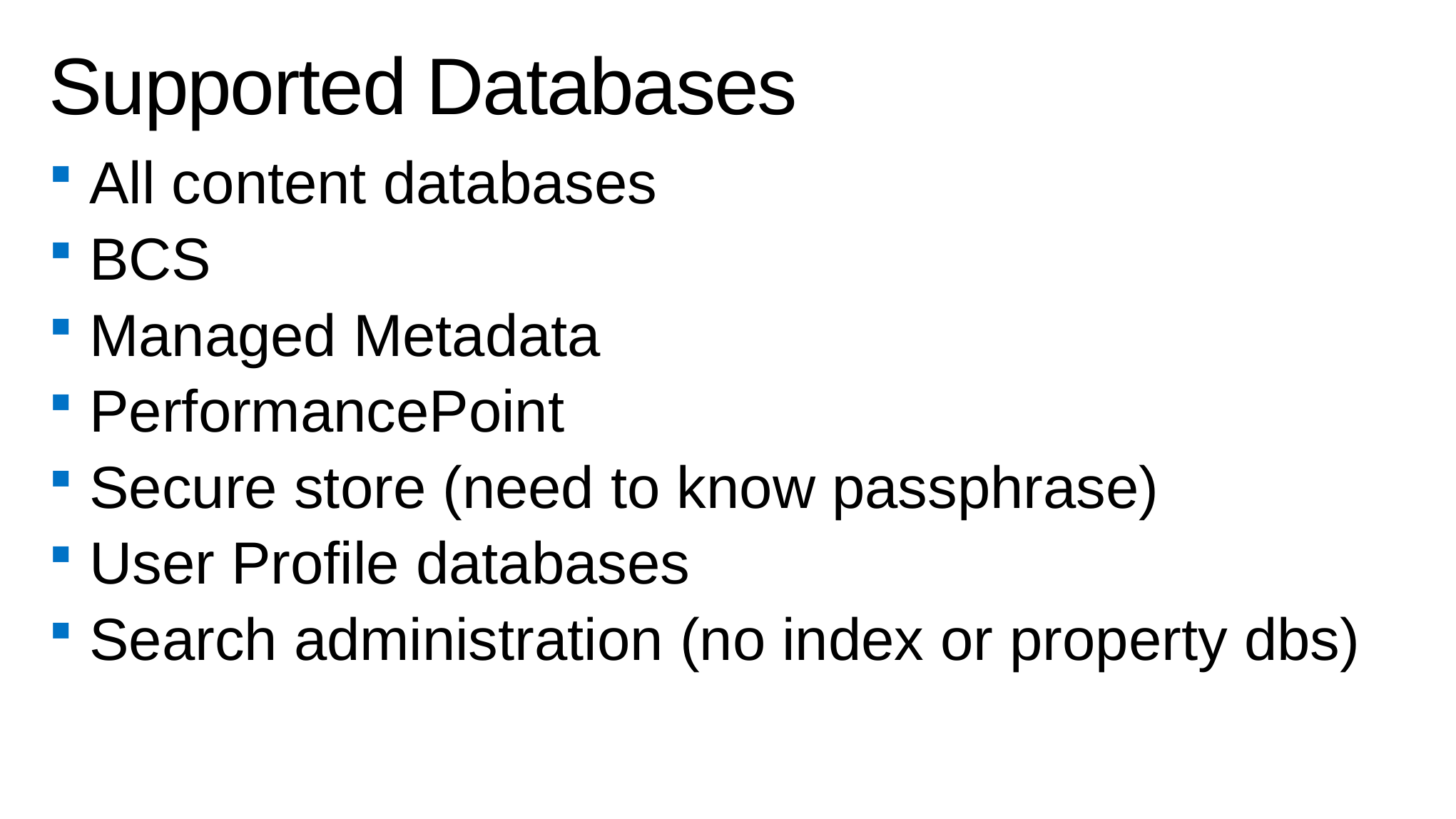

# Supported Databases
All content databases
BCS
Managed Metadata
PerformancePoint
Secure store (need to know passphrase)
User Profile databases
Search administration (no index or property dbs)